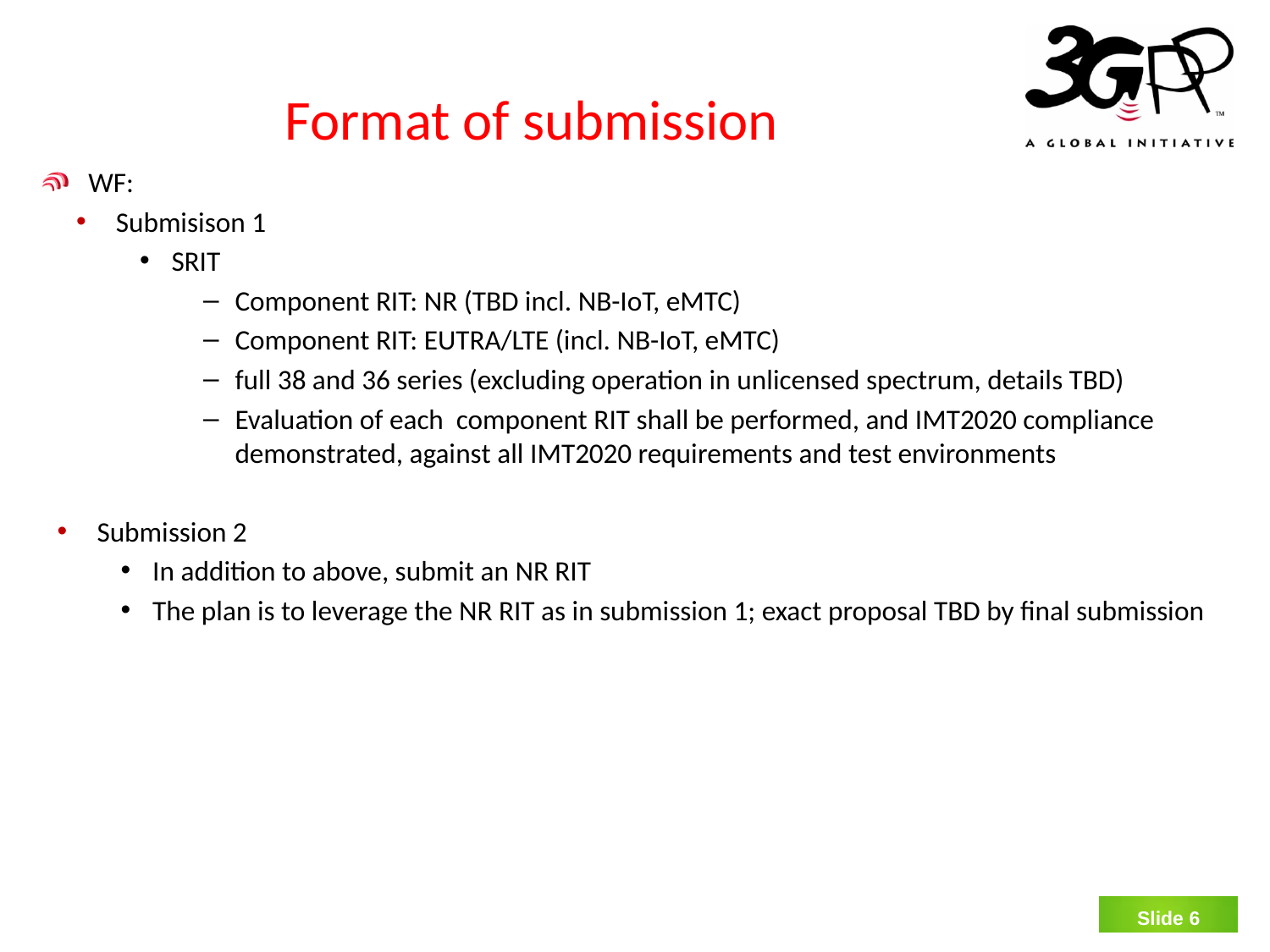

# Format of submission
WF:
Submisison 1
SRIT
Component RIT: NR (TBD incl. NB-IoT, eMTC)
Component RIT: EUTRA/LTE (incl. NB-IoT, eMTC)
full 38 and 36 series (excluding operation in unlicensed spectrum, details TBD)
Evaluation of each  component RIT shall be performed, and IMT2020 compliance demonstrated, against all IMT2020 requirements and test environments

Submission 2
In addition to above, submit an NR RIT
The plan is to leverage the NR RIT as in submission 1; exact proposal TBD by final submission

Slide 6